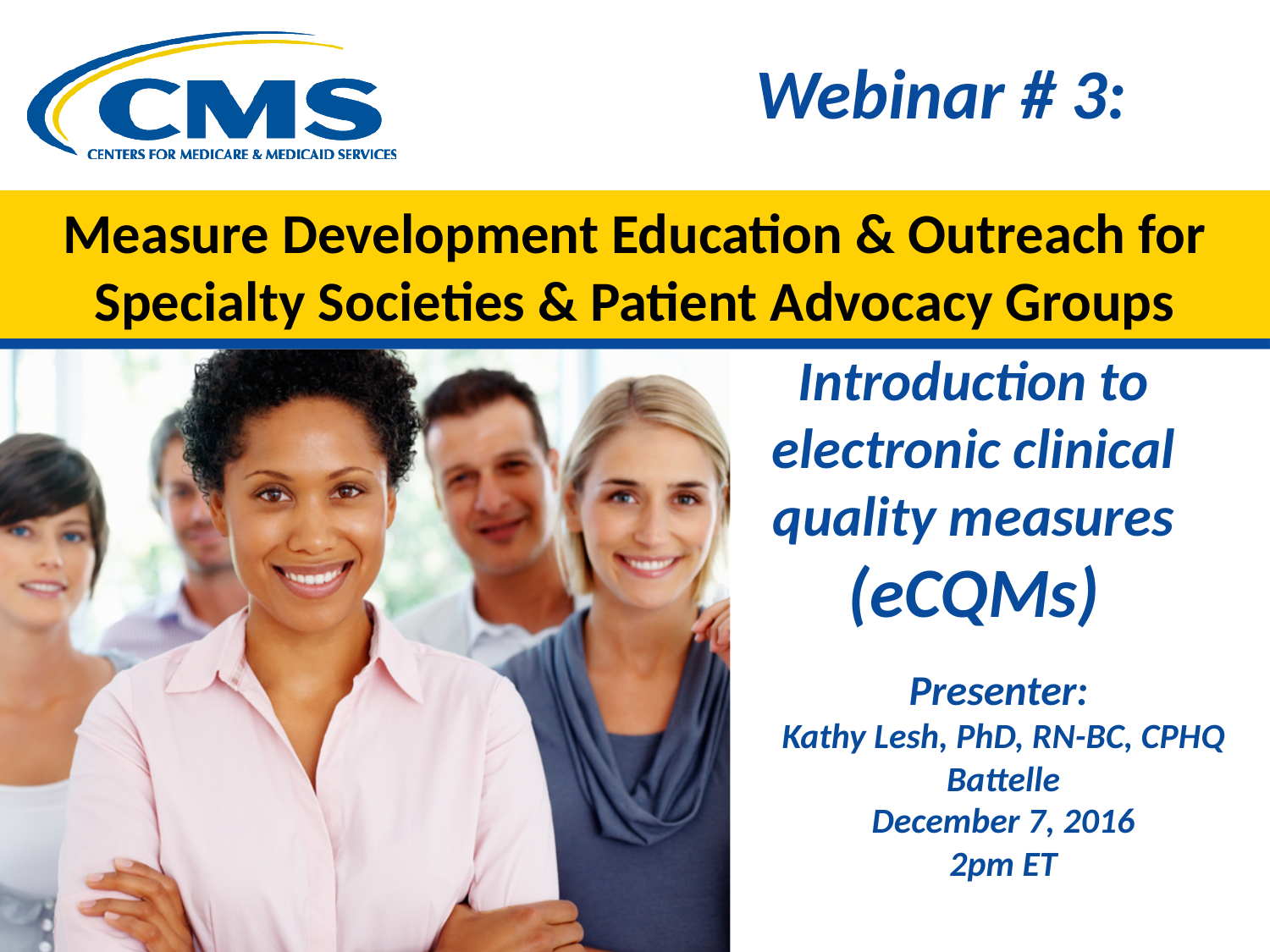

Webinar # 3:
# Measure Development Education & Outreach for Specialty Societies & Patient Advocacy Groups
Introduction to electronic clinical quality measures (eCQMs)
Presenter:
Kathy Lesh, PhD, RN-BC, CPHQ
Battelle
December 7, 2016
2pm ET